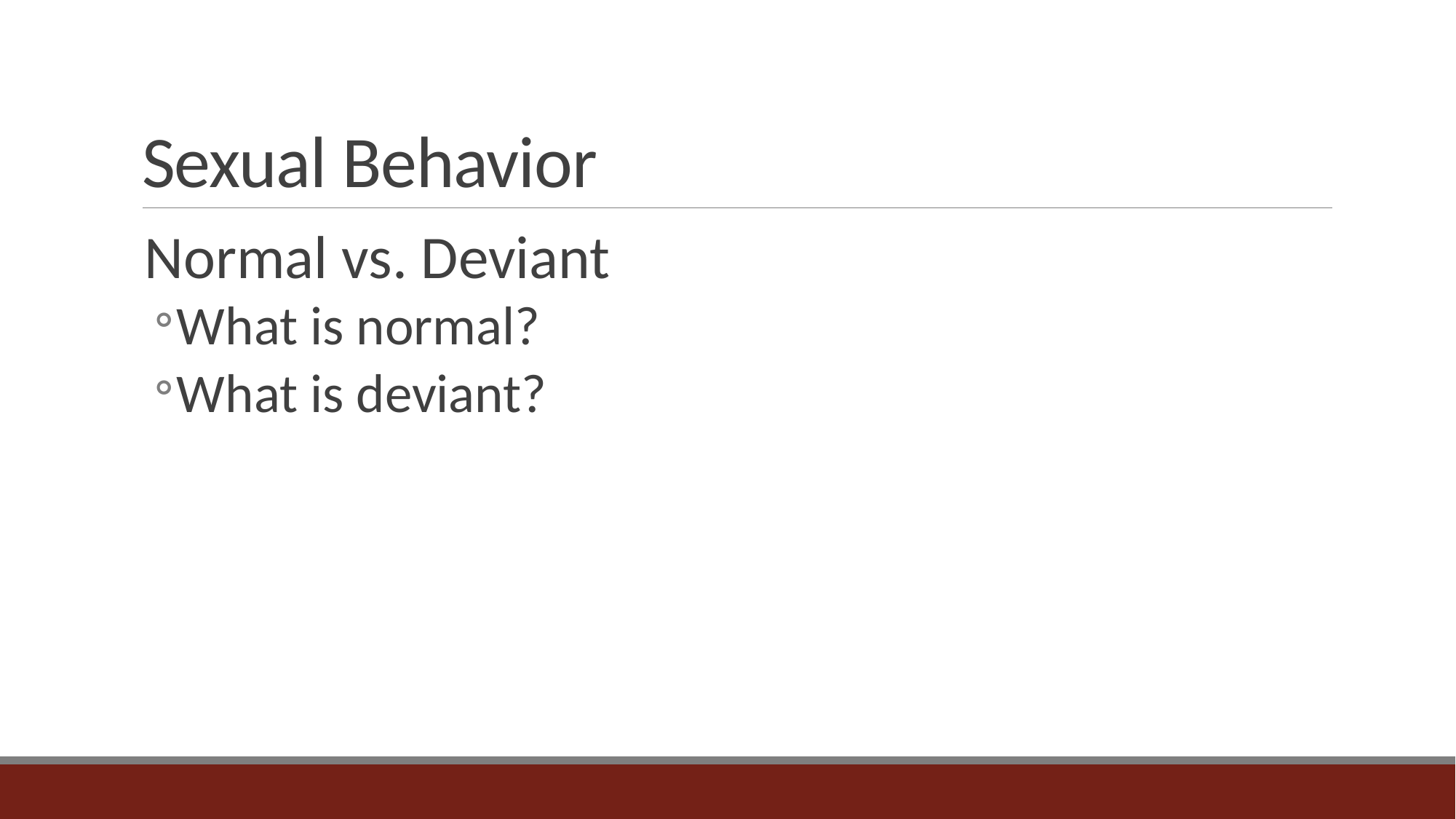

# Sexual Behavior
Normal vs. Deviant
What is normal?
What is deviant?